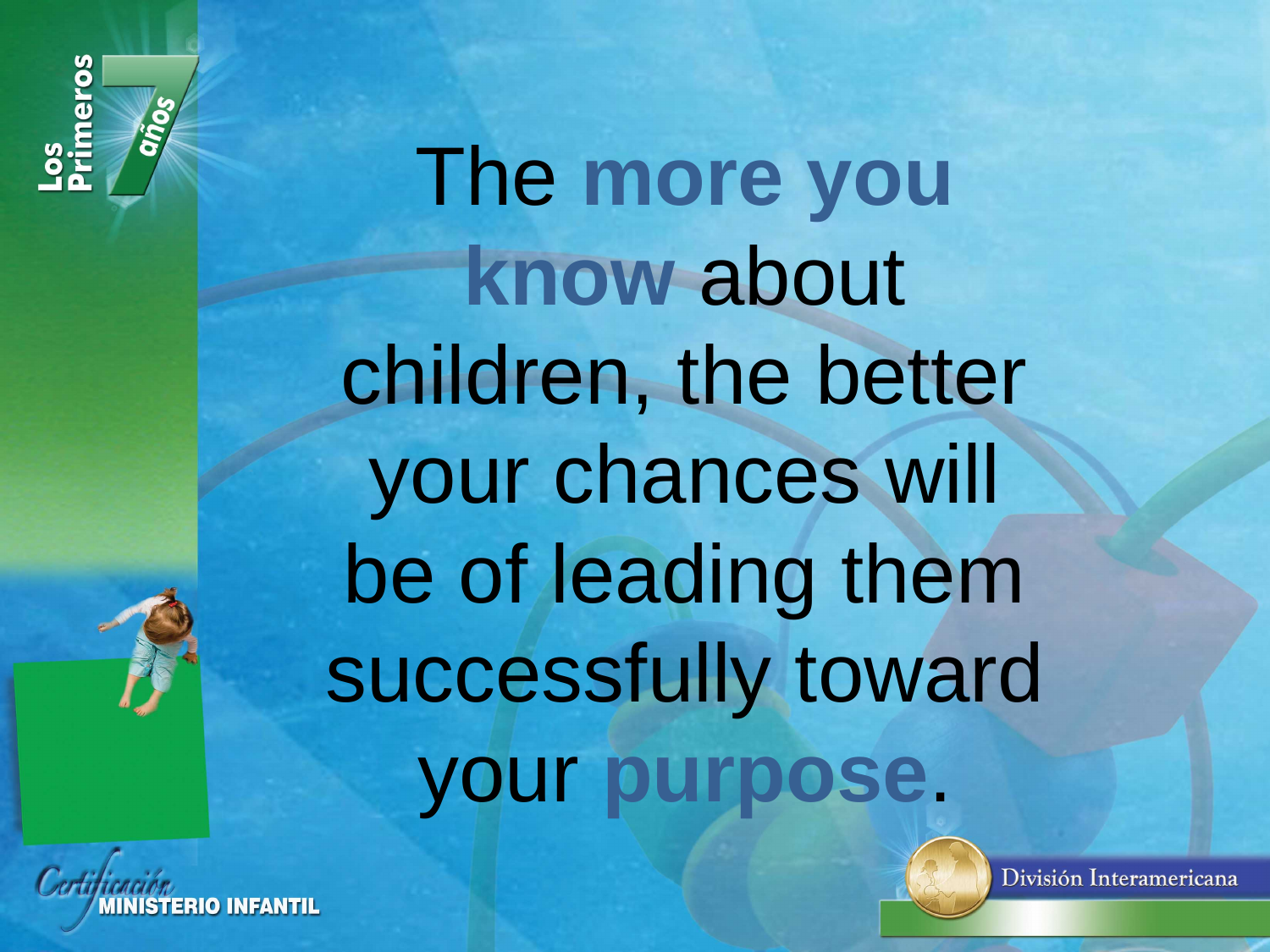

The more you know about children, the better your chances will be of leading them successfully toward your purpose.